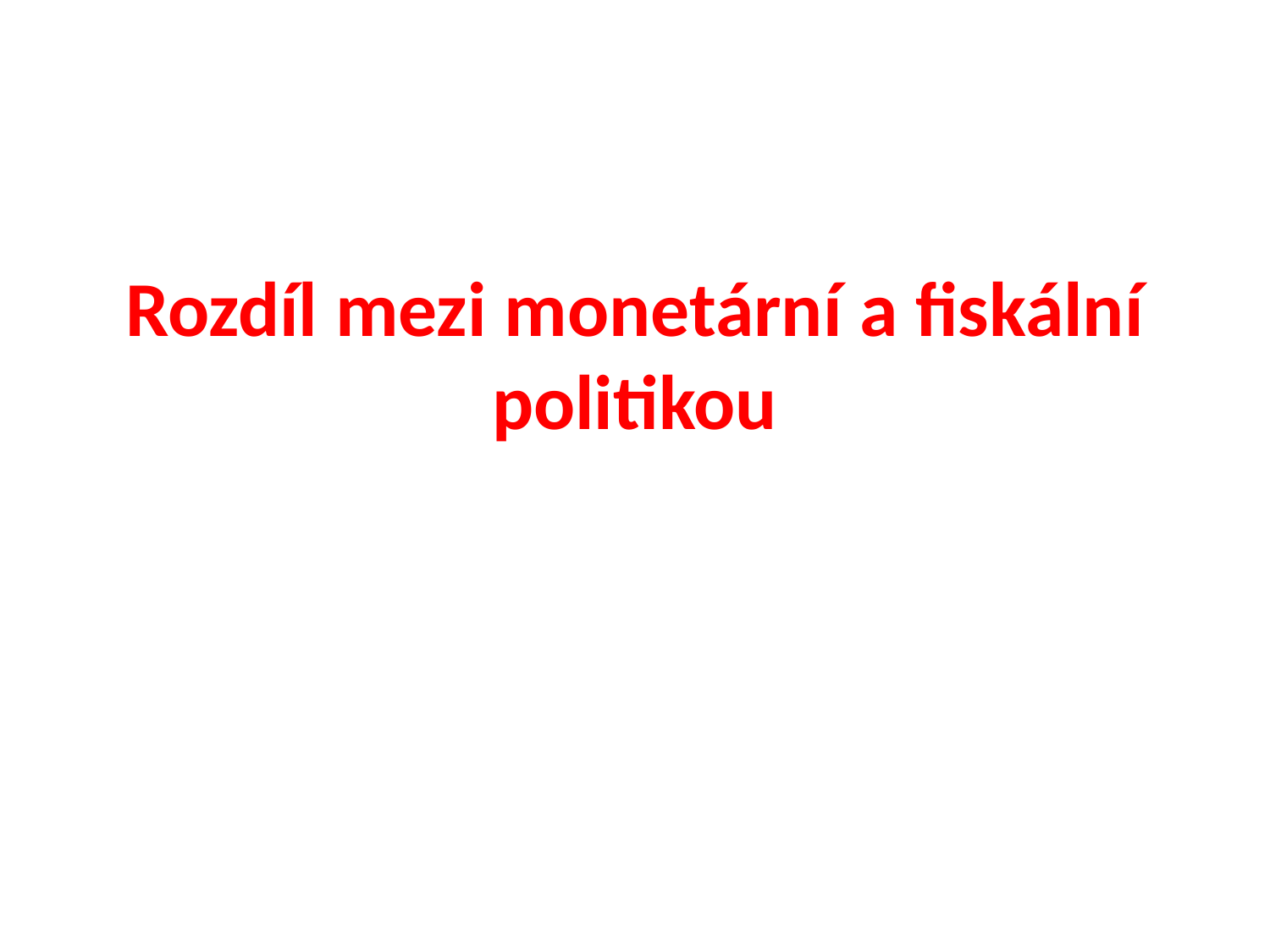

# Rozdíl mezi monetární a fiskální politikou